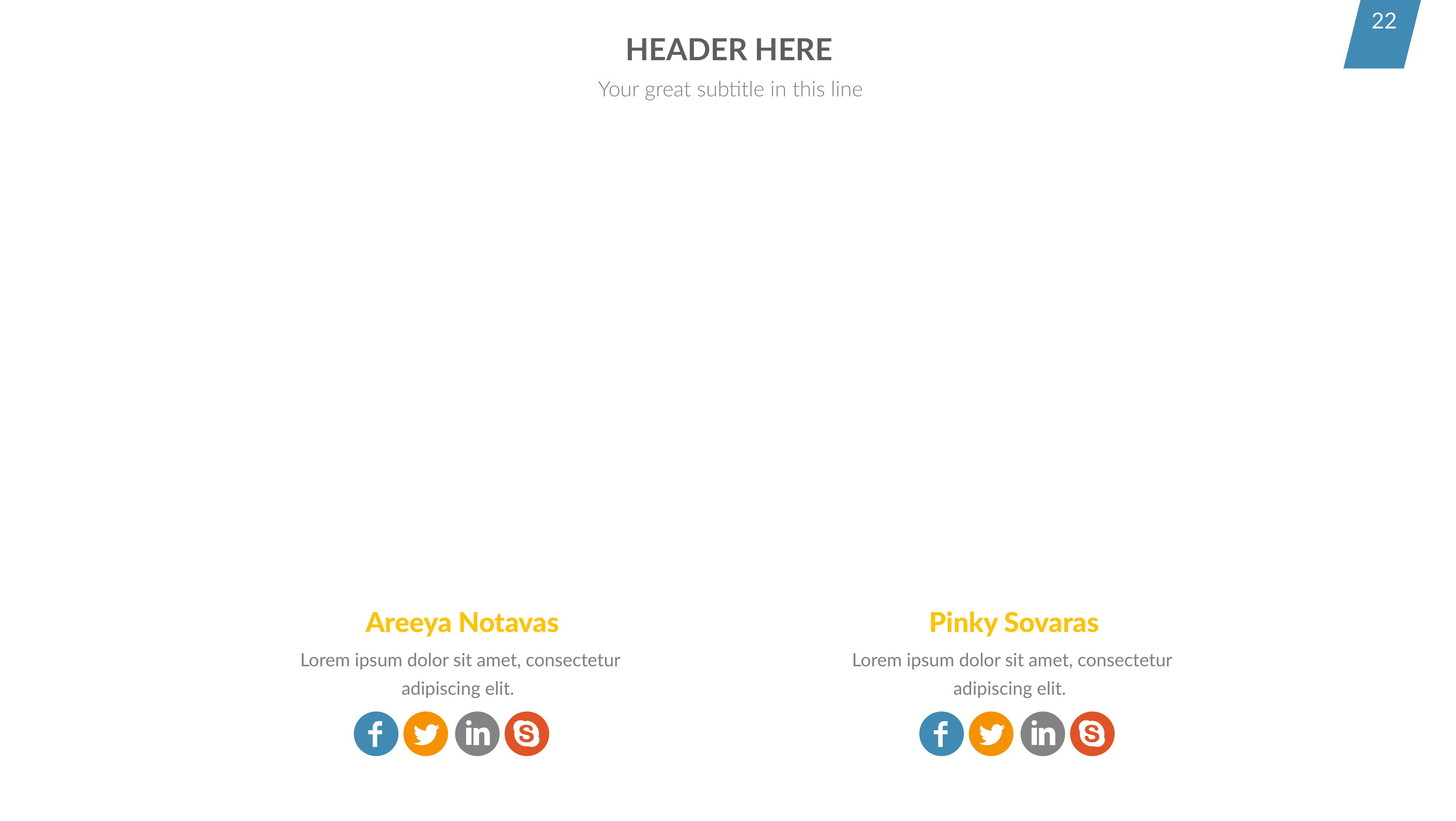

HEADER HERE
Your great subtitle in this line

Areeya Notavas
Lorem ipsum dolor sit amet, consectetur adipiscing elit.
Pinky Sovaras
Lorem ipsum dolor sit amet, consectetur adipiscing elit.